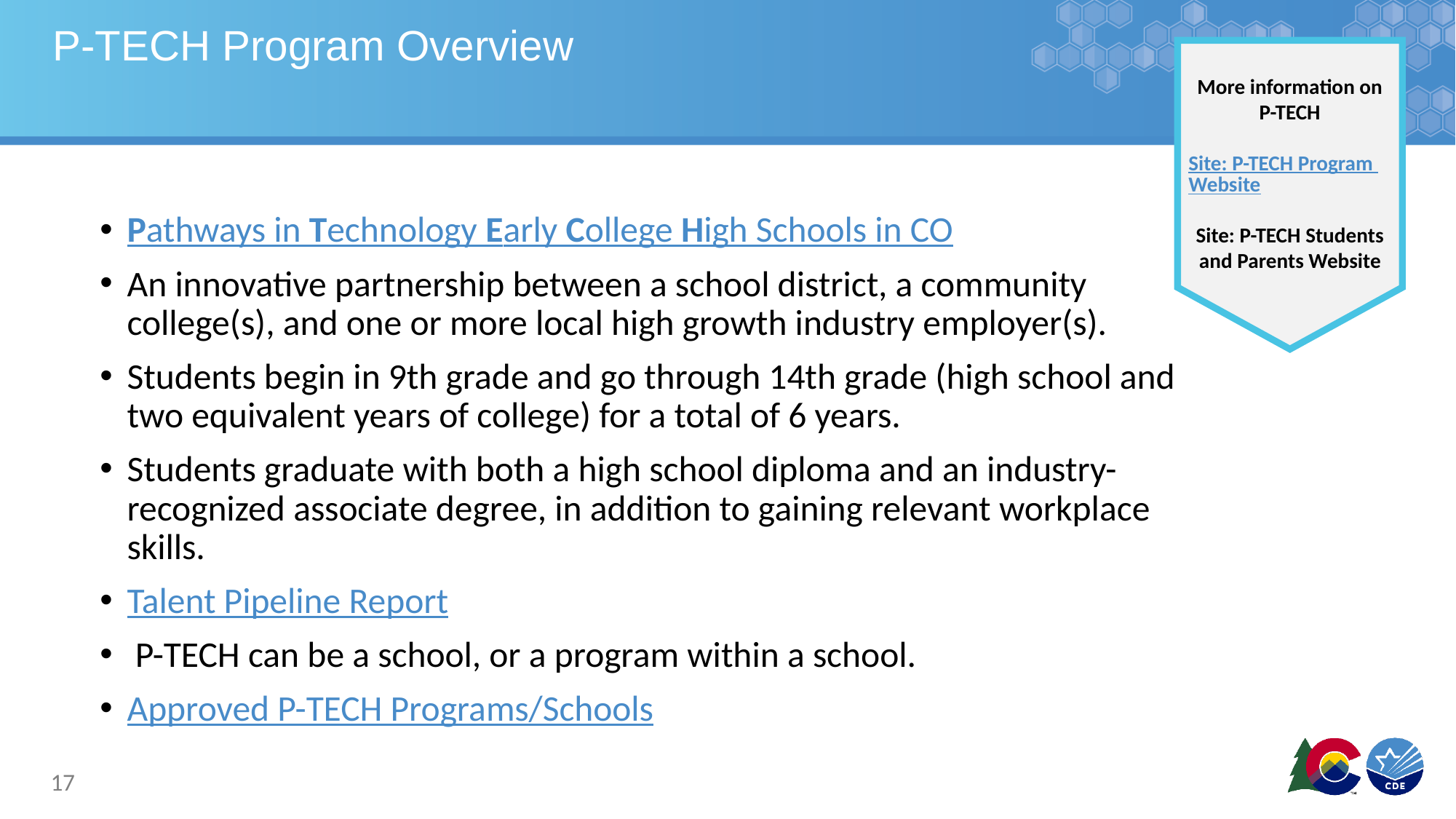

# P-TECH Program Overview

More information on P-TECH

Site: P-TECH Program Website

Site: P-TECH Students and Parents Website

Pathways in Technology Early College High Schools in CO
An innovative partnership between a school district, a community college(s), and one or more local high growth industry employer(s).
Students begin in 9th grade and go through 14th grade (high school and two equivalent years of college) for a total of 6 years.
Students graduate with both a high school diploma and an industry-recognized associate degree, in addition to gaining relevant workplace skills.
Talent Pipeline Report
 P-TECH can be a school, or a program within a school.
Approved P-TECH Programs/Schools

17